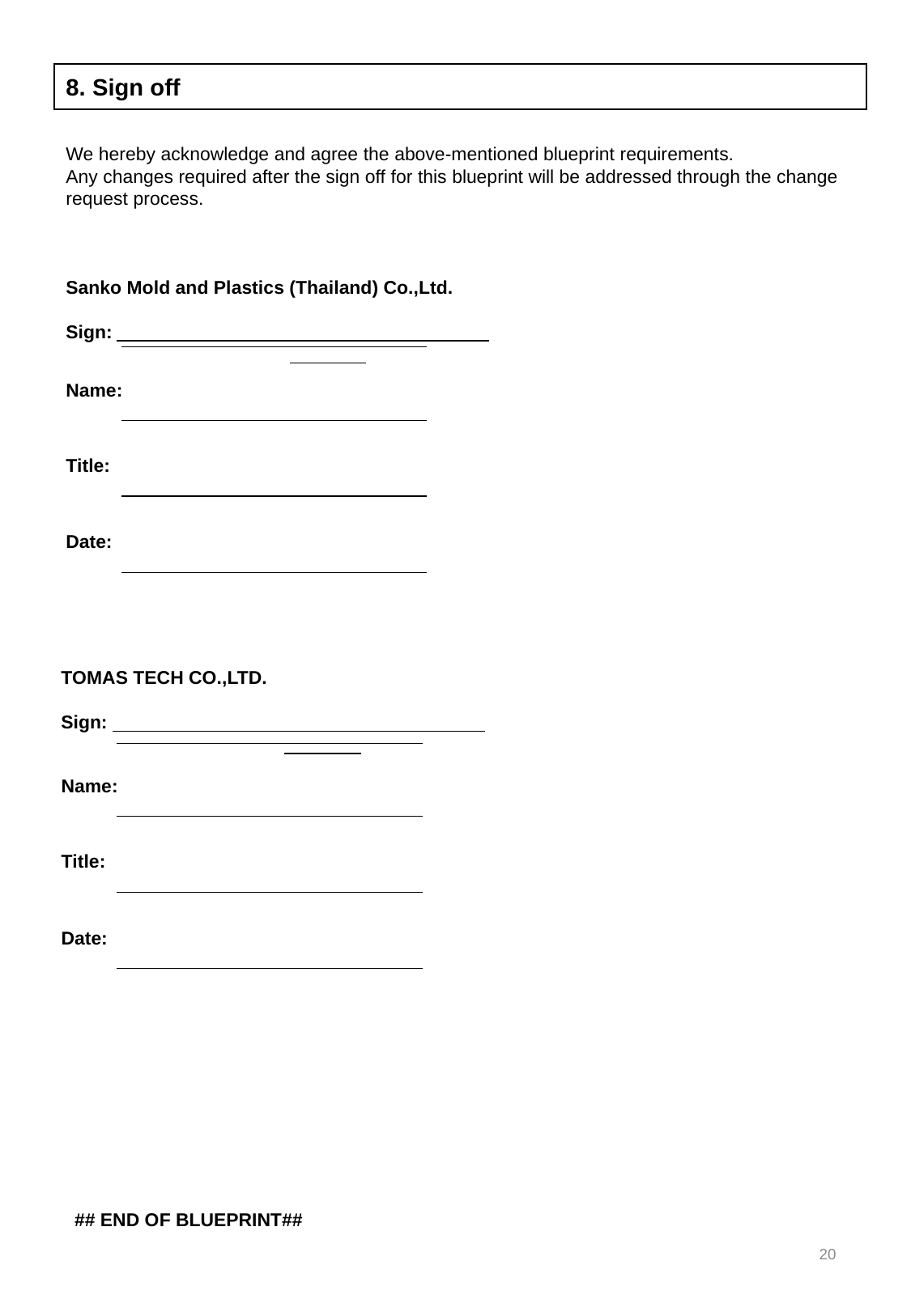

8. Sign off
We hereby acknowledge and agree the above-mentioned blueprint requirements.
Any changes required after the sign off for this blueprint will be addressed through the change request process.

Sanko Mold and Plastics (Thailand) Co.,Ltd.

Sign:

Name:
Title:
Date:

TOMAS TECH CO.,LTD.

Sign:

Name:
Title:
Date:
## END OF BLUEPRINT##
20